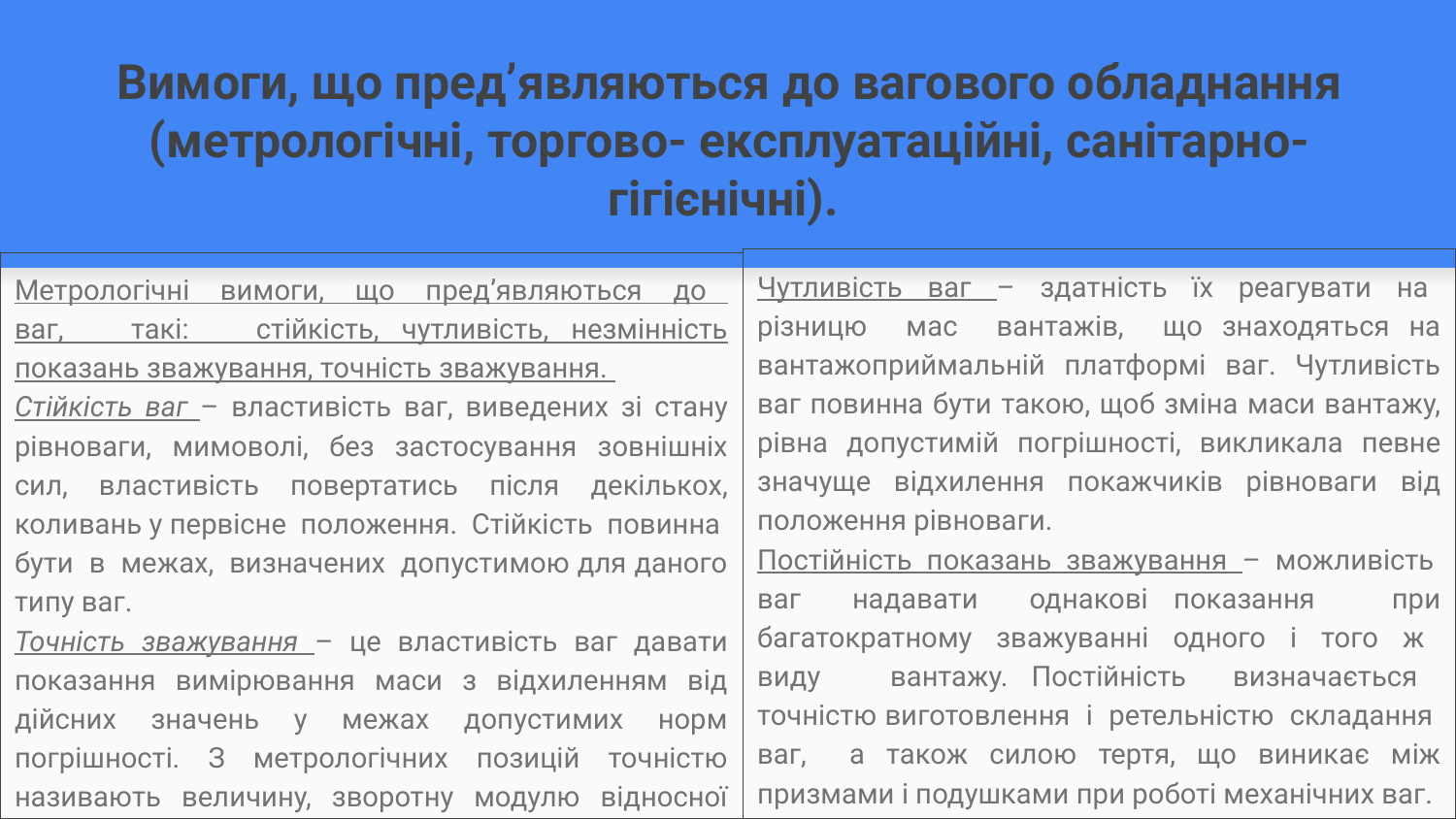

# Вимоги, що пред’являються до вагового обладнання (метрологічні, торгово- експлуатаційні, санітарно-гігієнічні).
Чутливість  ваг  –  здатність  їх  реагувати  на  різницю  мас  вантажів,  що знаходяться на вантажоприймальній платформі ваг. Чутливість ваг повинна бути такою, щоб зміна маси вантажу, рівна допустимій погрішності, викликала певне значуще відхилення покажчиків рівноваги від положення рівноваги.
Постійність  показань  зважування  –  можливість  ваг  надавати  однакові показання   при багатократному   зважуванні   одного   і   того   ж   виду   вантажу. Постійність  визначається  точністю виготовлення  і  ретельністю  складання  ваг,  а також силою тертя, що виникає між призмами і подушками при роботі механічних ваг.

Метрологічні   вимоги,   що   пред’являються   до   ваг,   такі:   стійкість, чутливість, незмінність показань зважування, точність зважування.
Стійкість ваг – властивість ваг, виведених зі стану рівноваги, мимоволі, без застосування зовнішніх сил, властивість повертатись після декількох, коливань у первісне  положення.  Стійкість  повинна  бути  в  межах,  визначених  допустимою для даного типу ваг.
Точність зважування – це властивість ваг давати показання вимірювання маси з відхиленням від дійсних значень у межах допустимих норм погрішності. З метрологічних позицій точністю називають величину, зворотну модулю відносної похибки.